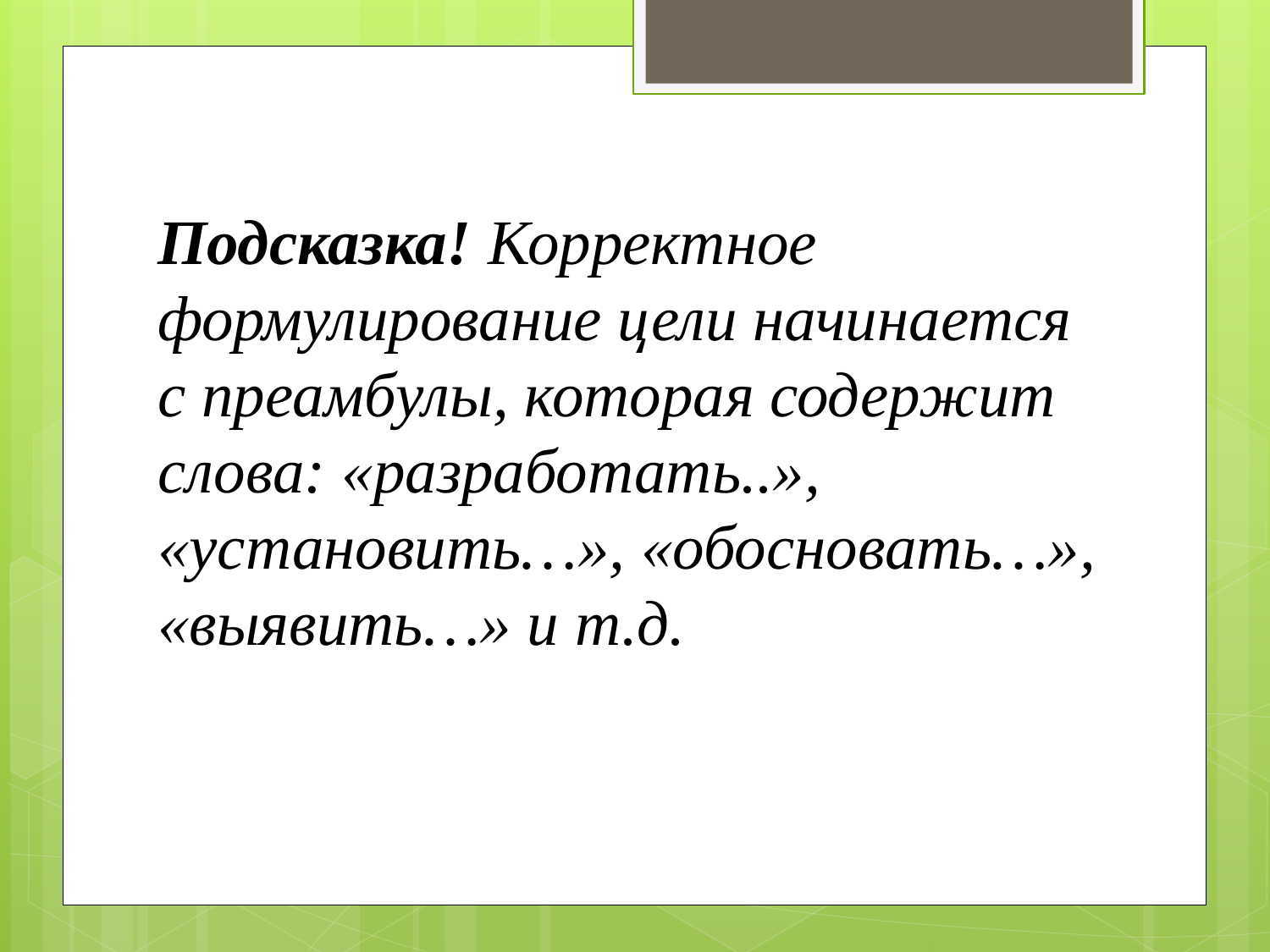

Подсказка! Корректное формулирование цели начинается с преамбулы, которая содержит слова: «разработать..», «установить…», «обосновать…», «выявить…» и т.д.